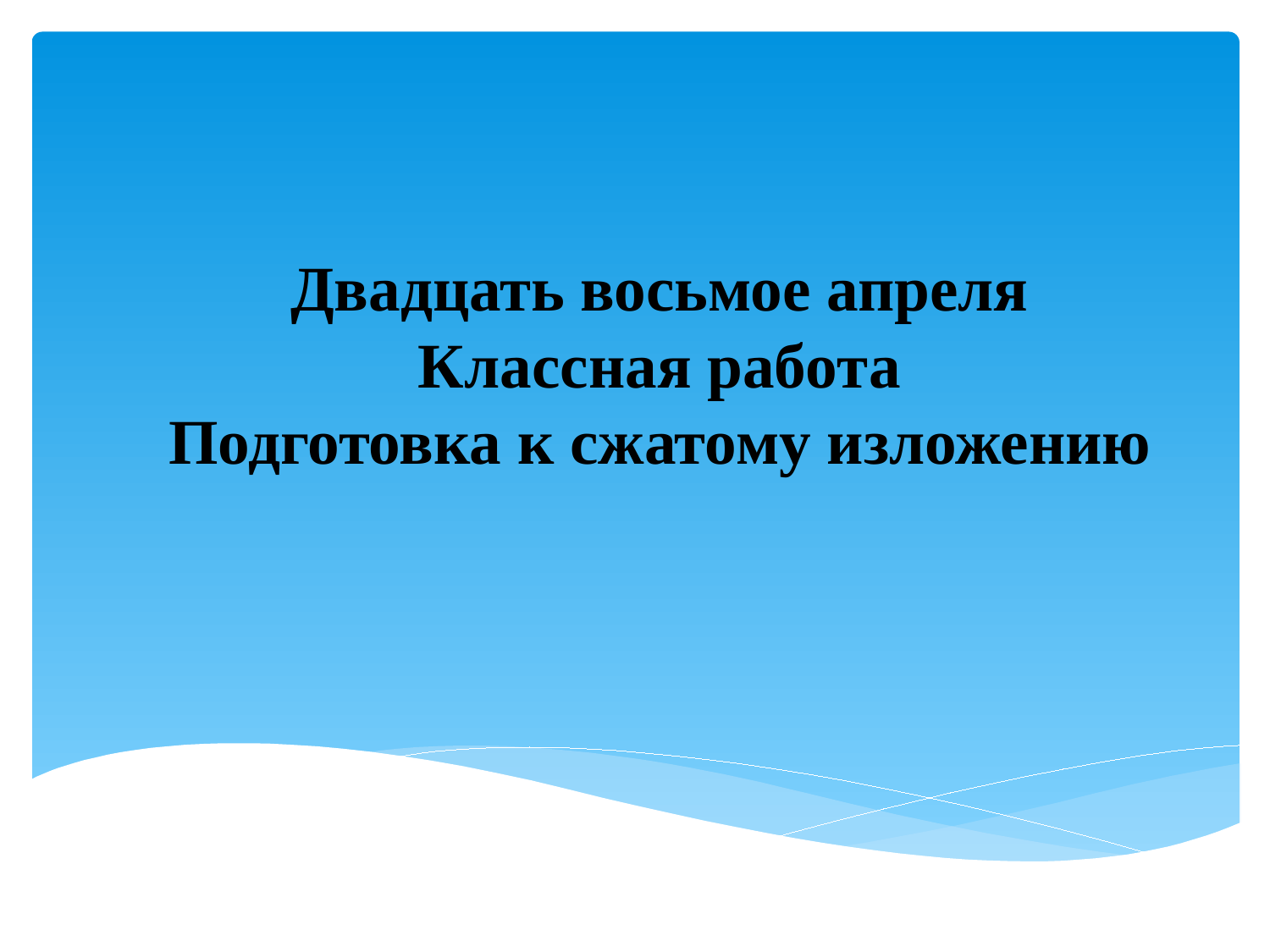

# Двадцать восьмое апреля Классная работа Подготовка к сжатому изложению